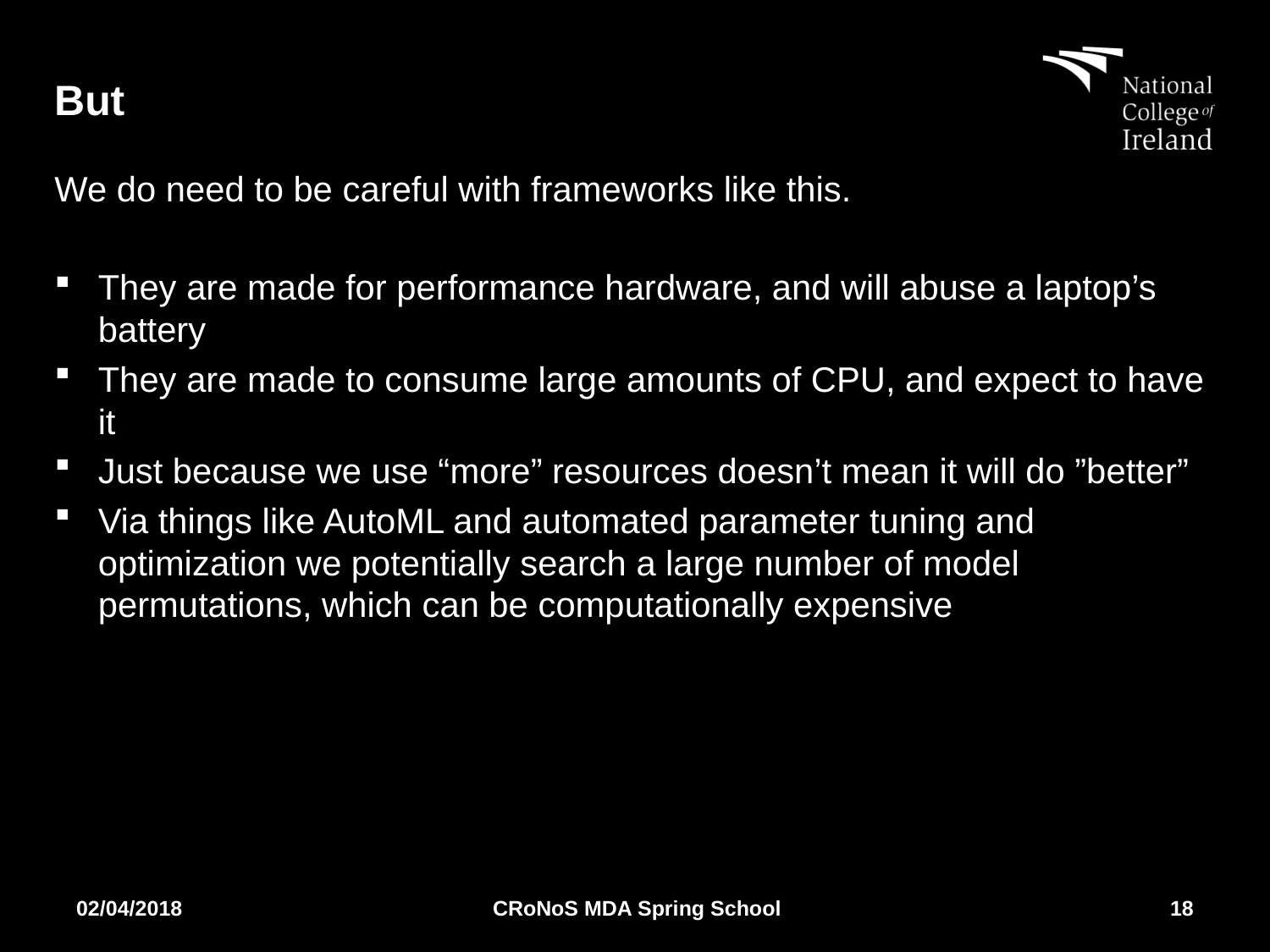

# But
We do need to be careful with frameworks like this.

They are made for performance hardware, and will abuse a laptop’s battery
They are made to consume large amounts of CPU, and expect to have  it
Just because we use “more” resources doesn’t mean it will do ”better”
Via things like AutoML and automated parameter tuning and optimization we potentially search a large number of model permutations, which can be computationally expensive

02/04/2018
CRoNoS MDA Spring School
18